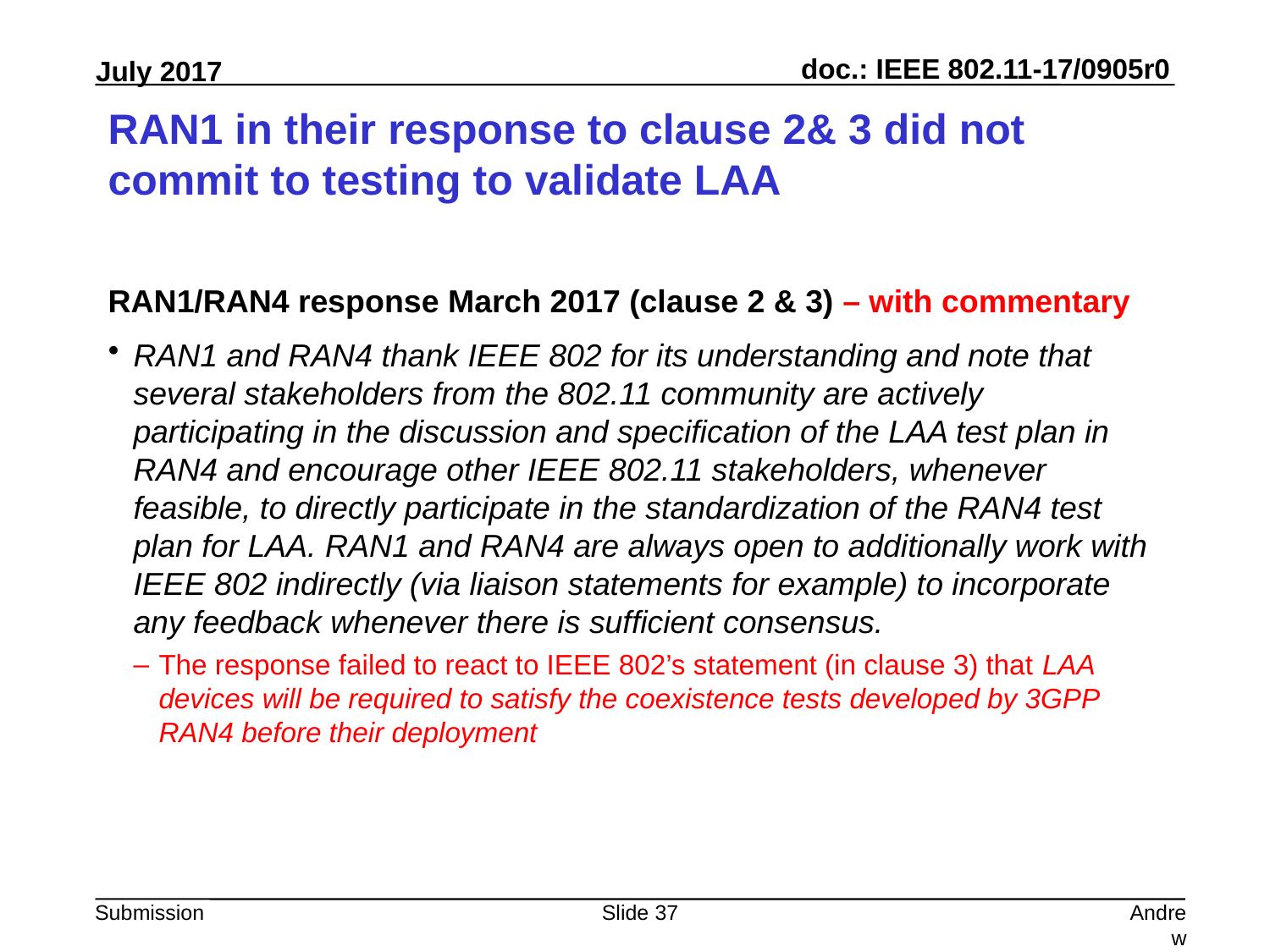

# RAN1 in their response to clause 2& 3 did not commit to testing to validate LAA
RAN1/RAN4 response March 2017 (clause 2 & 3) – with commentary
RAN1 and RAN4 thank IEEE 802 for its understanding and note that several stakeholders from the 802.11 community are actively participating in the discussion and specification of the LAA test plan in RAN4 and encourage other IEEE 802.11 stakeholders, whenever feasible, to directly participate in the standardization of the RAN4 test plan for LAA. RAN1 and RAN4 are always open to additionally work with IEEE 802 indirectly (via liaison statements for example) to incorporate any feedback whenever there is sufficient consensus.
The response failed to react to IEEE 802’s statement (in clause 3) that LAA devices will be required to satisfy the coexistence tests developed by 3GPP RAN4 before their deployment
Slide 37
Andrew Myles, Cisco